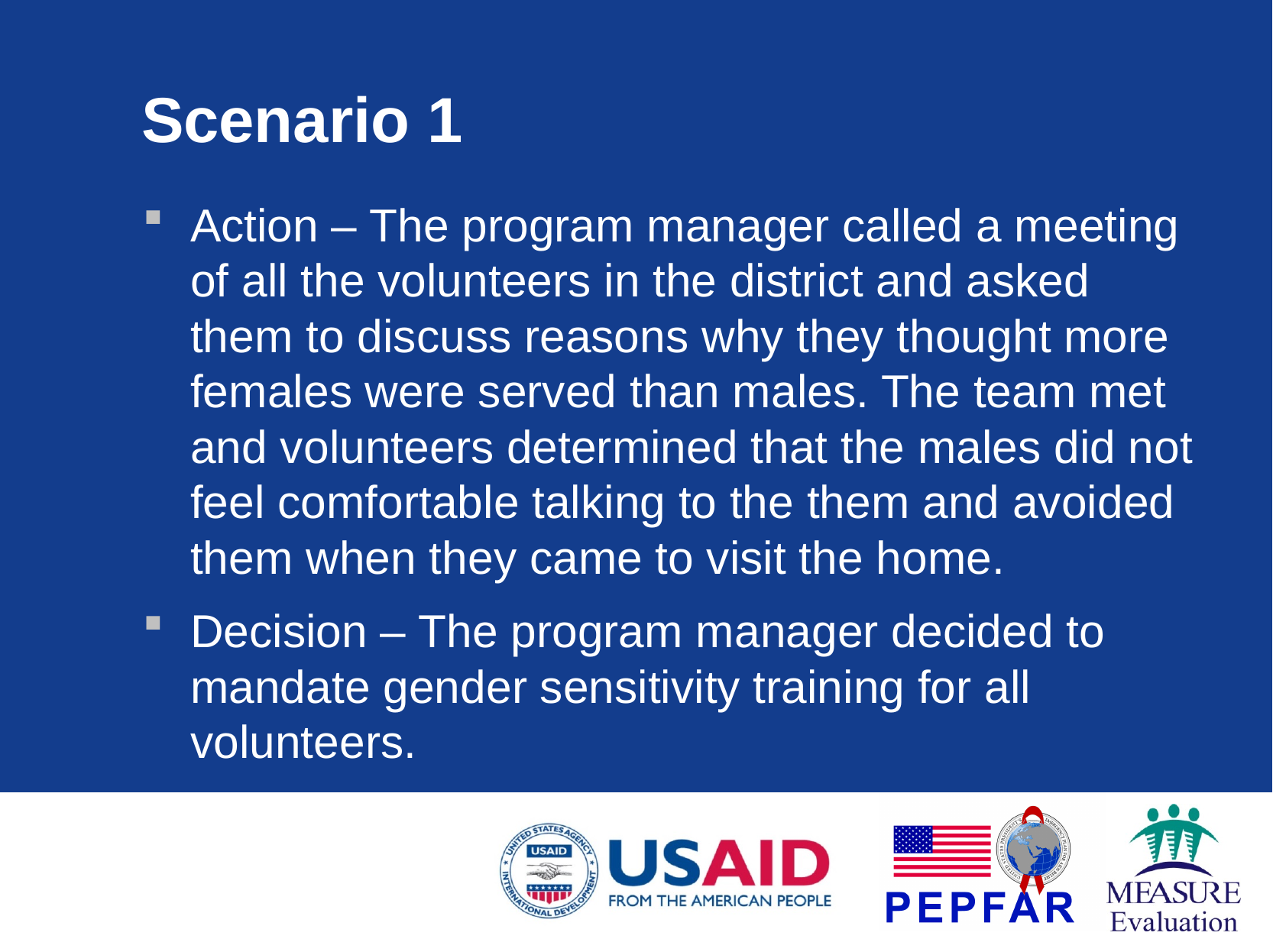

# Scenario 1
Action – The program manager called a meeting of all the volunteers in the district and asked them to discuss reasons why they thought more females were served than males. The team met and volunteers determined that the males did not feel comfortable talking to the them and avoided them when they came to visit the home.
Decision – The program manager decided to mandate gender sensitivity training for all volunteers.